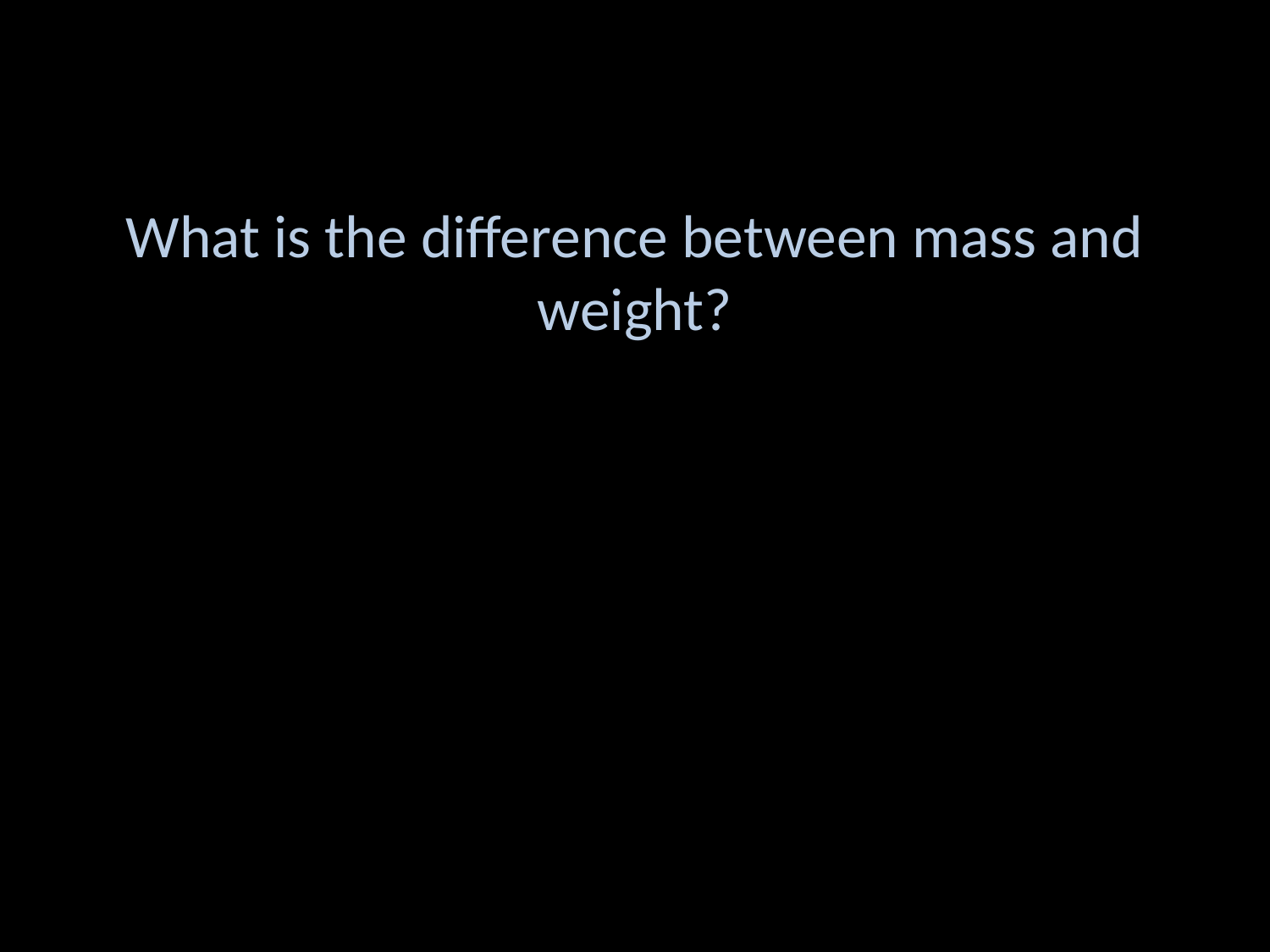

# What is the difference between mass and weight?